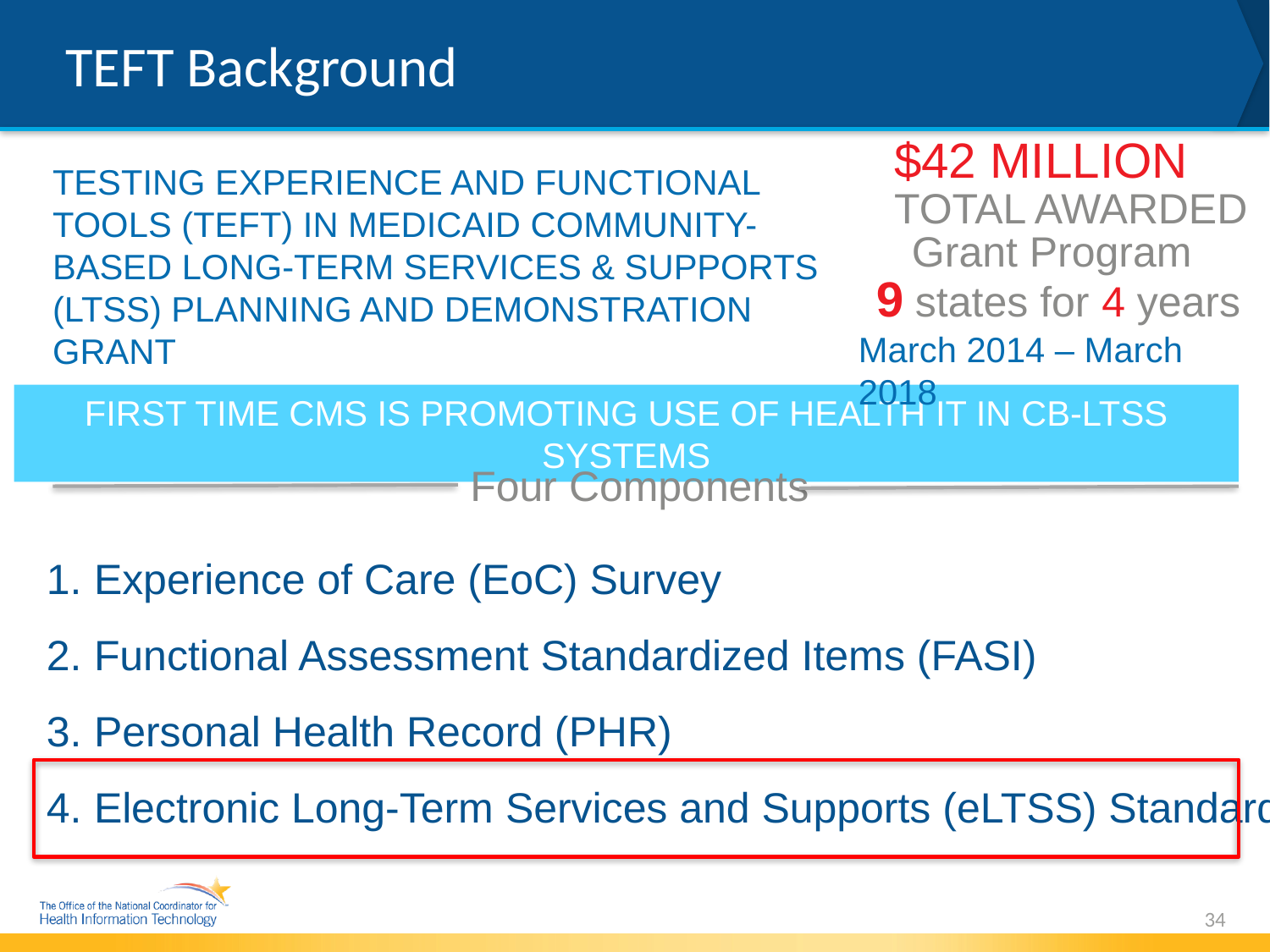

# TEFT Background
$42 MILLION
TESTING EXPERIENCE AND FUNCTIONAL TOOLS (TEFT) IN MEDICAID COMMUNITY-BASED LONG-TERM SERVICES & SUPPORTS (LTSS) PLANNING AND DEMONSTRATION GRANT
TOTAL AWARDED
Grant Program
9 states for 4 years
March 2014 – March 2018
FIRST TIME CMS IS PROMOTING USE OF HEALTH IT IN CB-LTSS SYSTEMS
Four Components
Experience of Care (EoC) Survey
Functional Assessment Standardized Items (FASI)
Personal Health Record (PHR)
Electronic Long-Term Services and Supports (eLTSS) Standard

34